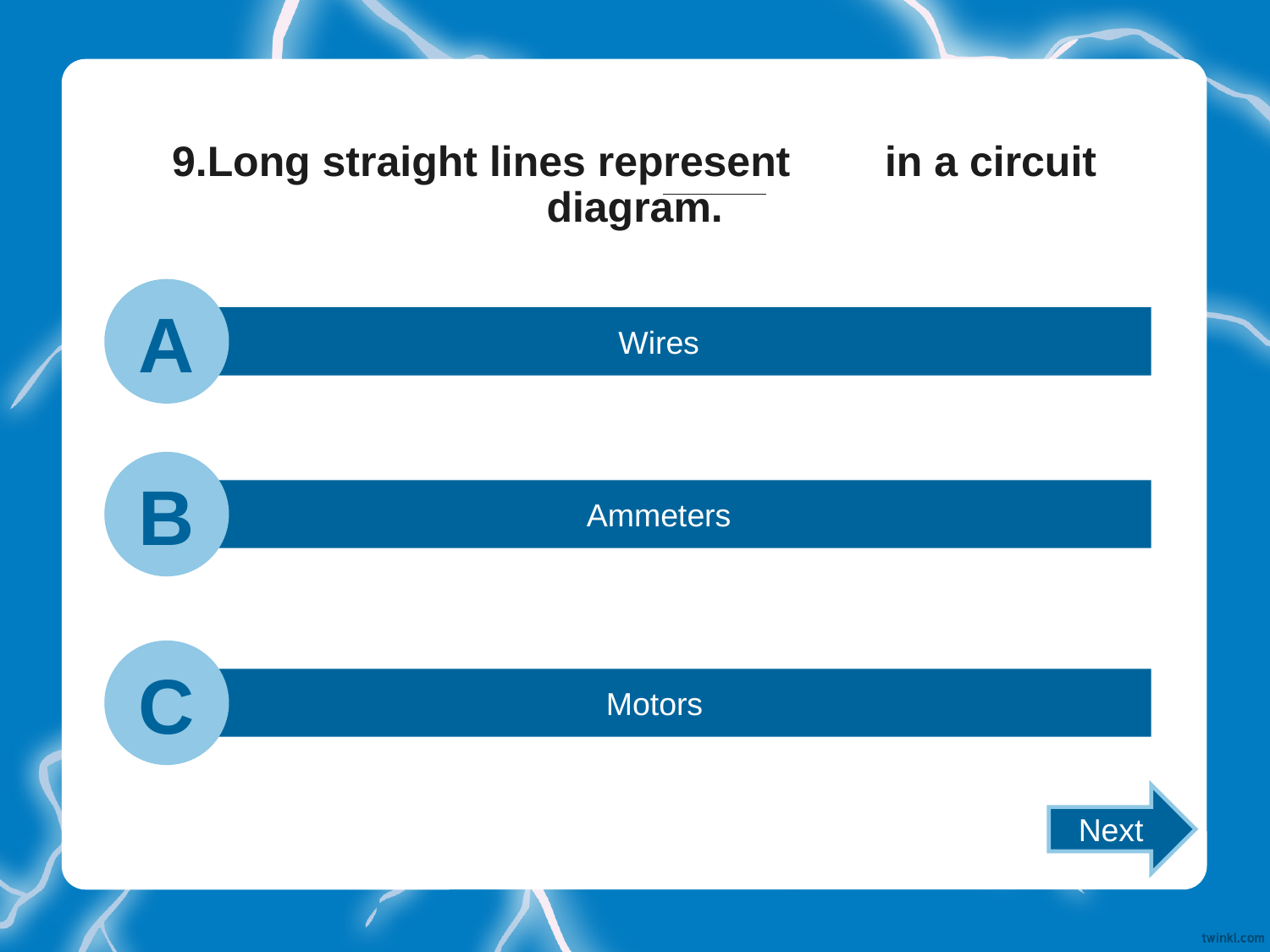

# 9.Long straight lines represent        in a circuit diagram.
A
Wires
B
Ammeters
C
Motors
Next